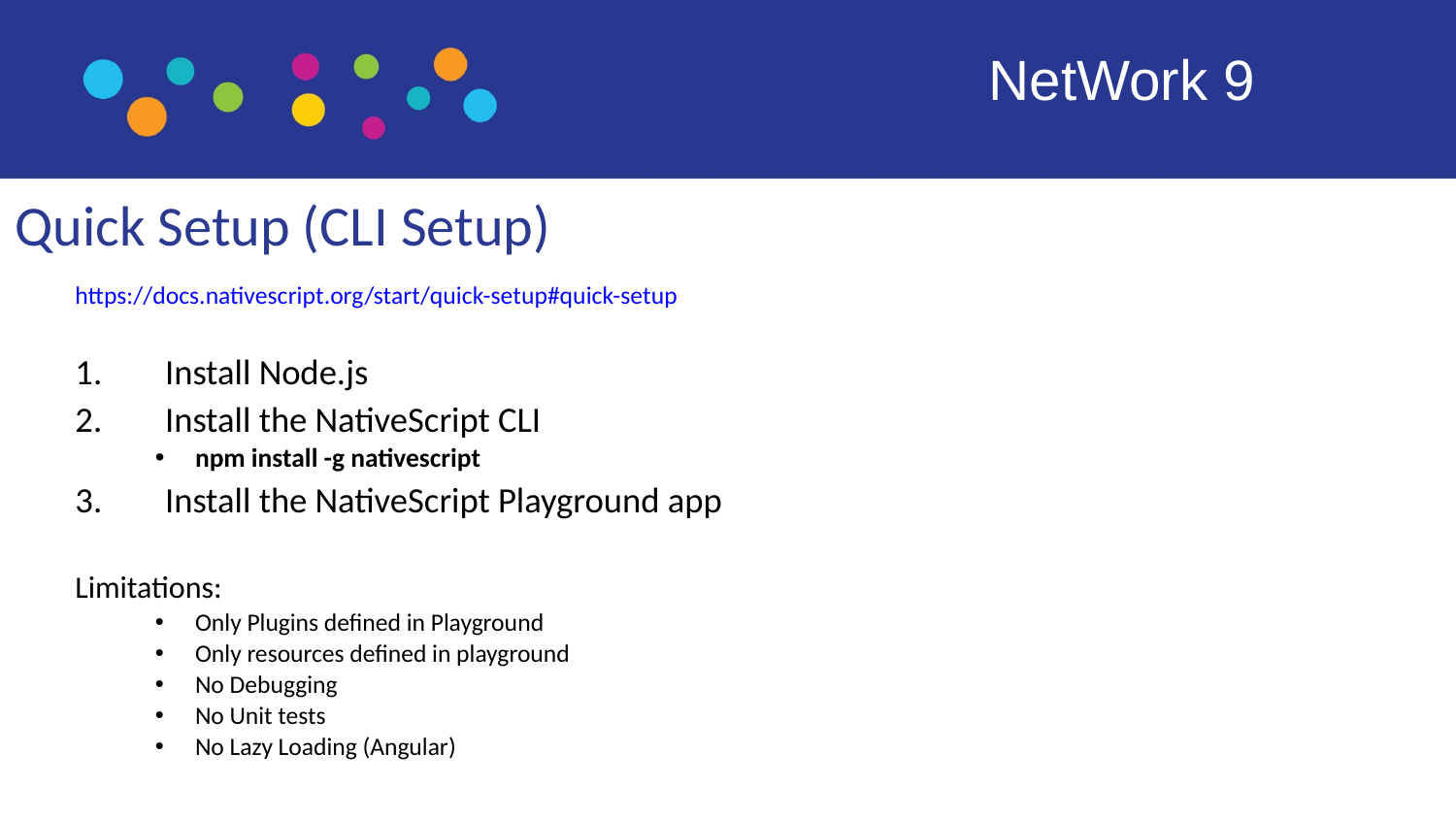

NetWork 9
Quick Setup (CLI Setup)
https://docs.nativescript.org/start/quick-setup#quick-setup

Install Node.js
Install the NativeScript CLI
npm install -g nativescript
Install the NativeScript Playground app

Limitations:
Only Plugins defined in Playground
Only resources defined in playground
No Debugging
No Unit tests
No Lazy Loading (Angular)